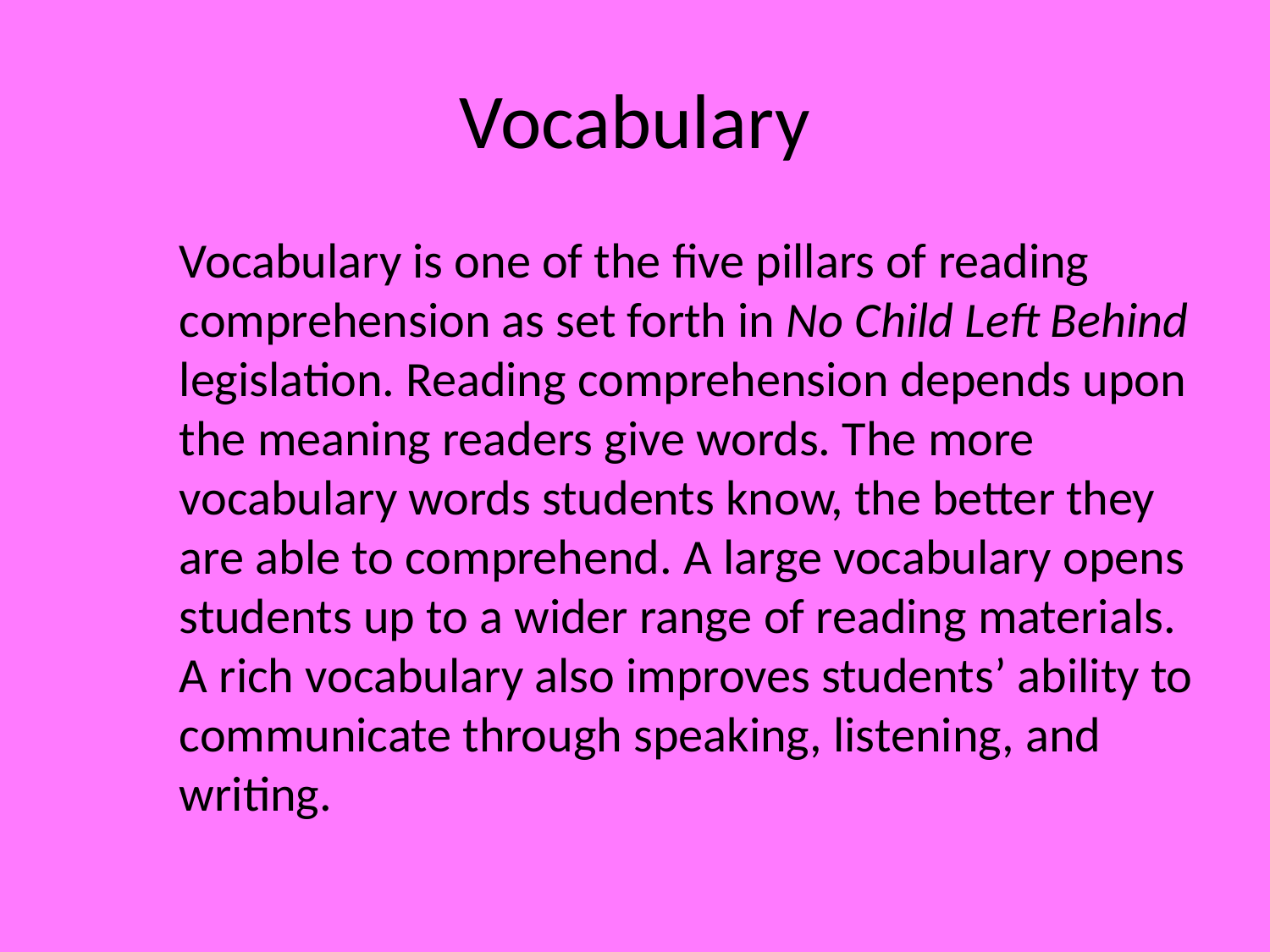

# Vocabulary
	Vocabulary is one of the five pillars of reading comprehension as set forth in No Child Left Behind legislation. Reading comprehension depends upon the meaning readers give words. The more vocabulary words students know, the better they are able to comprehend. A large vocabulary opens students up to a wider range of reading materials. A rich vocabulary also improves students’ ability to communicate through speaking, listening, and writing.